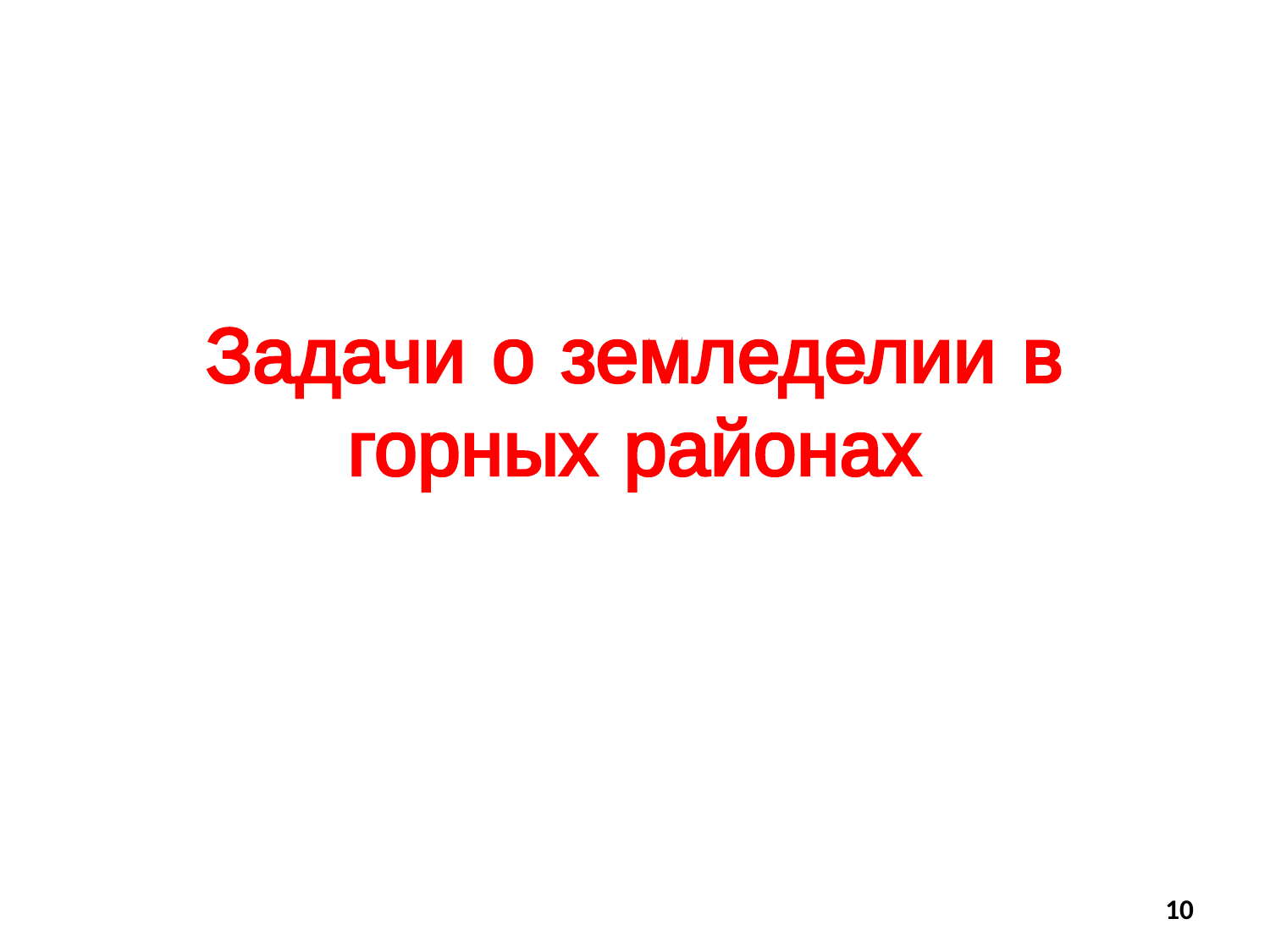

# Задачи о земледелии в горных районах

10